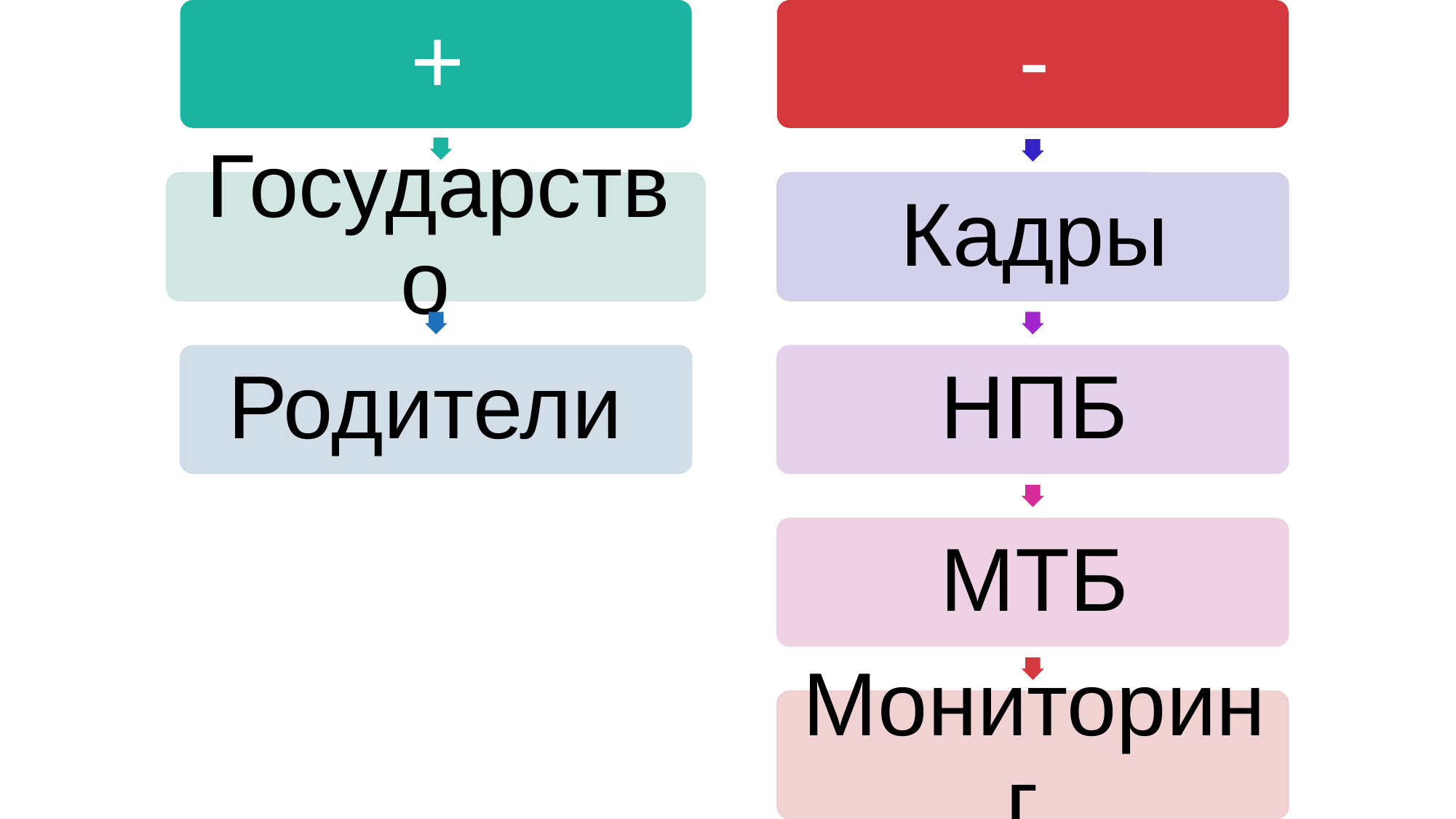

+
Государство
Родители
-
Кадры
НПБ
МТБ
Мониторинг